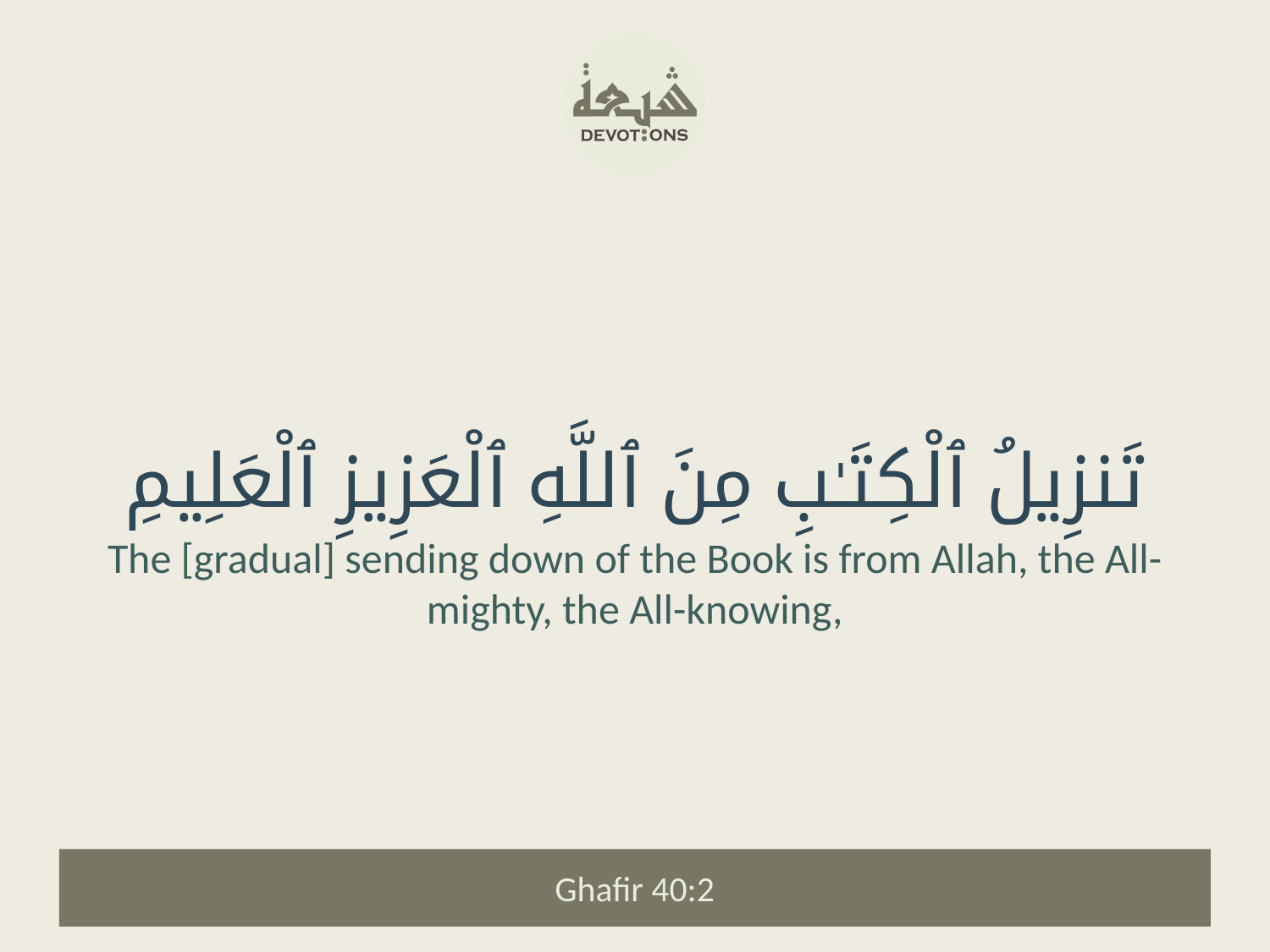

تَنزِيلُ ٱلْكِتَـٰبِ مِنَ ٱللَّهِ ٱلْعَزِيزِ ٱلْعَلِيمِ
The [gradual] sending down of the Book is from Allah, the All-mighty, the All-knowing,
Ghafir 40:2